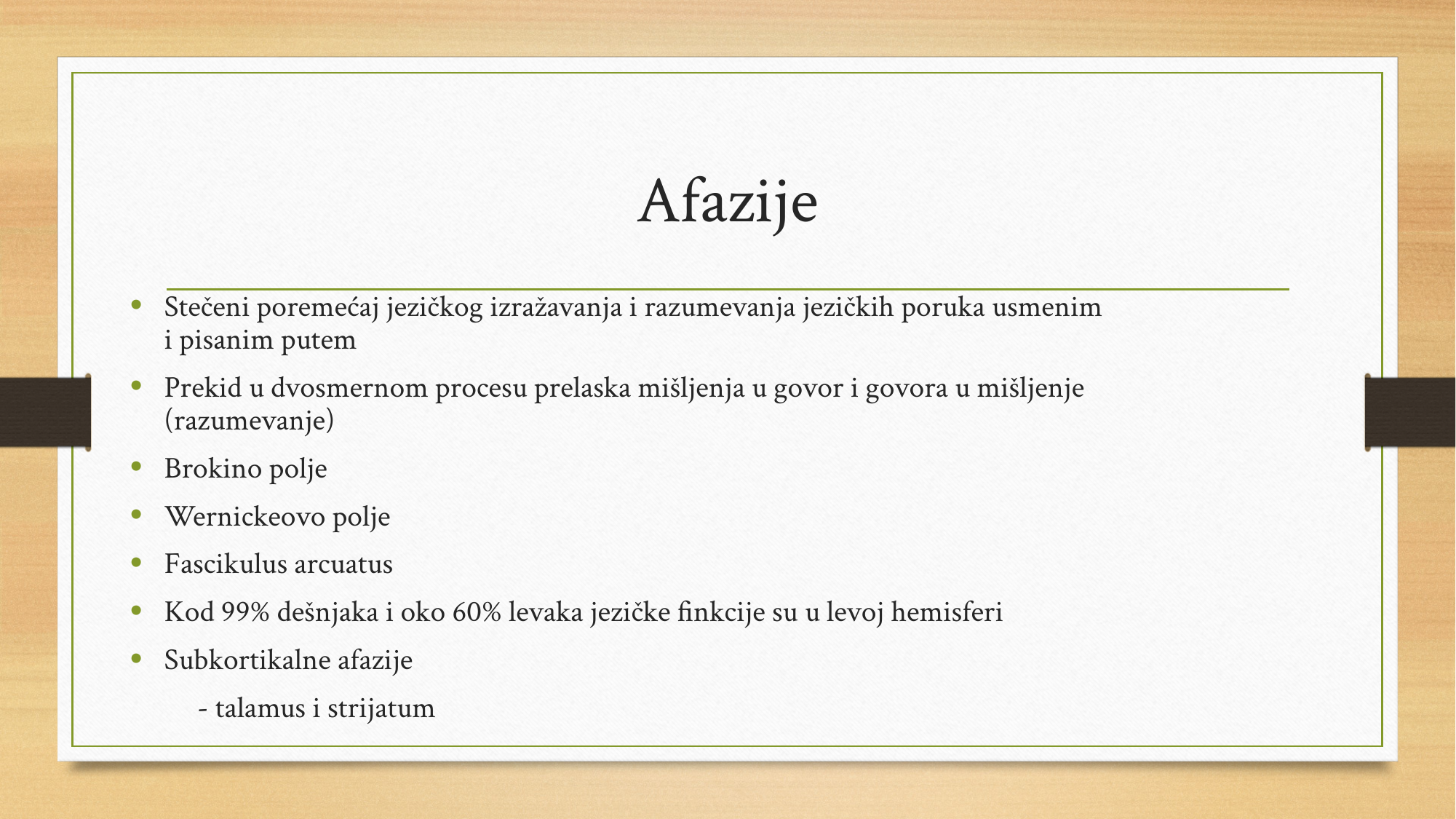

# Afazije
Stečeni poremećaj jezičkog izražavanja i razumevanja jezičkih poruka usmenim i pisanim putem
Prekid u dvosmernom procesu prelaska mišljenja u govor i govora u mišljenje (razumevanje)
Brokino polje
Wernickeovo polje
Fascikulus arcuatus
Kod 99% dešnjaka i oko 60% levaka jezičke finkcije su u levoj hemisferi
Subkortikalne afazije
          - talamus i strijatum